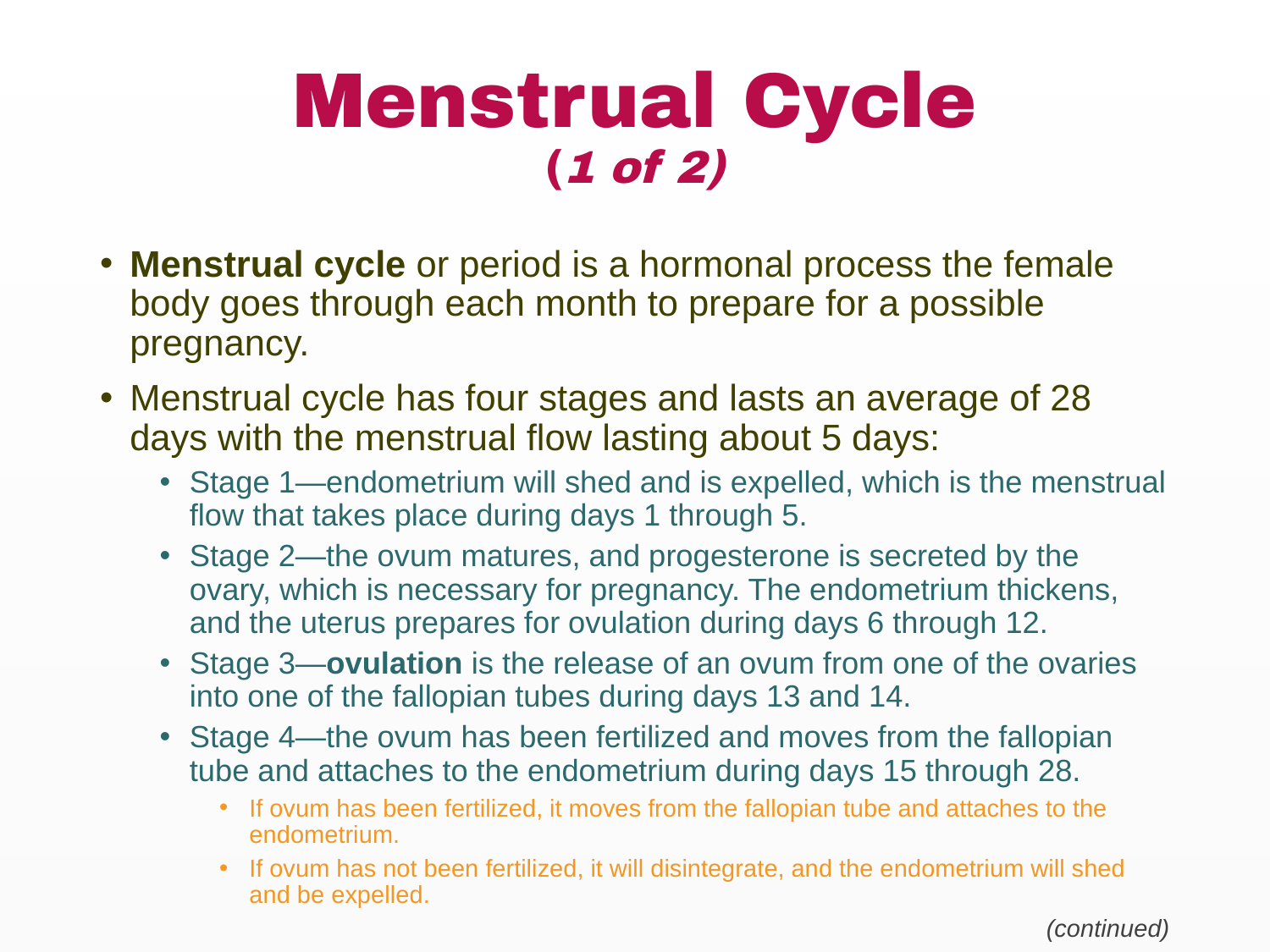

# Menstrual Cycle (1 of 2)
Menstrual cycle or period is a hormonal process the female body goes through each month to prepare for a possible pregnancy.
Menstrual cycle has four stages and lasts an average of 28 days with the menstrual flow lasting about 5 days:
Stage 1—endometrium will shed and is expelled, which is the menstrual flow that takes place during days 1 through 5.
Stage 2—the ovum matures, and progesterone is secreted by the ovary, which is necessary for pregnancy. The endometrium thickens, and the uterus prepares for ovulation during days 6 through 12.
Stage 3—ovulation is the release of an ovum from one of the ovaries into one of the fallopian tubes during days 13 and 14.
Stage 4—the ovum has been fertilized and moves from the fallopian tube and attaches to the endometrium during days 15 through 28.
If ovum has been fertilized, it moves from the fallopian tube and attaches to the endometrium.
If ovum has not been fertilized, it will disintegrate, and the endometrium will shed and be expelled.
(continued)